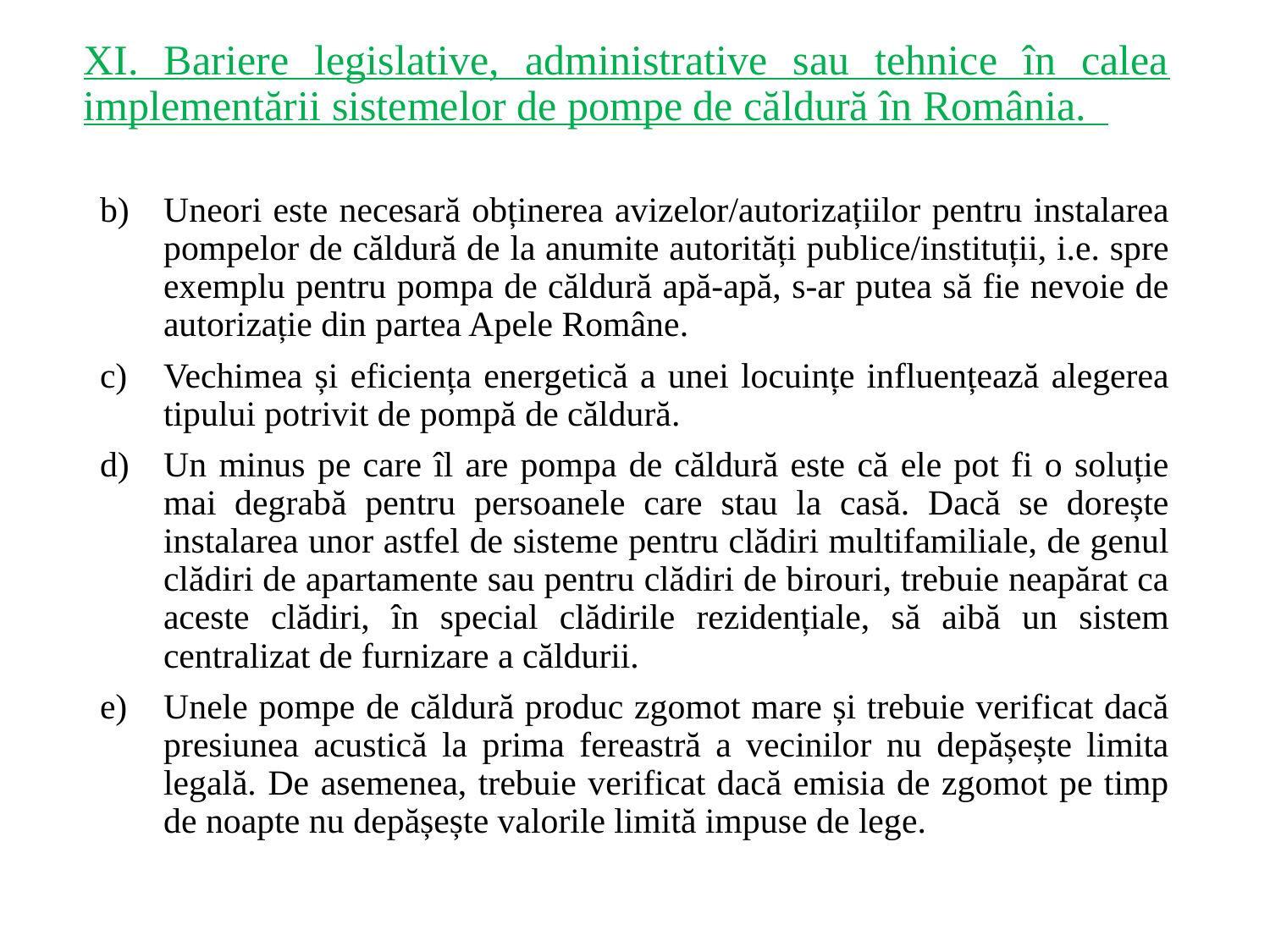

# XI. Bariere legislative, administrative sau tehnice în calea implementării sistemelor de pompe de căldură în România.
Uneori este necesară obținerea avizelor/autorizațiilor pentru instalarea pompelor de căldură de la anumite autorități publice/instituții, i.e. spre exemplu pentru pompa de căldură apă-apă, s-ar putea să fie nevoie de autorizație din partea Apele Române.
Vechimea și eficiența energetică a unei locuințe influențează alegerea tipului potrivit de pompă de căldură.
Un minus pe care îl are pompa de căldură este că ele pot fi o soluție mai degrabă pentru persoanele care stau la casă. Dacă se dorește instalarea unor astfel de sisteme pentru clădiri multifamiliale, de genul clădiri de apartamente sau pentru clădiri de birouri, trebuie neapărat ca aceste clădiri, în special clădirile rezidențiale, să aibă un sistem centralizat de furnizare a căldurii.
Unele pompe de căldură produc zgomot mare și trebuie verificat dacă presiunea acustică la prima fereastră a vecinilor nu depășește limita legală. De asemenea, trebuie verificat dacă emisia de zgomot pe timp de noapte nu depășește valorile limită impuse de lege.